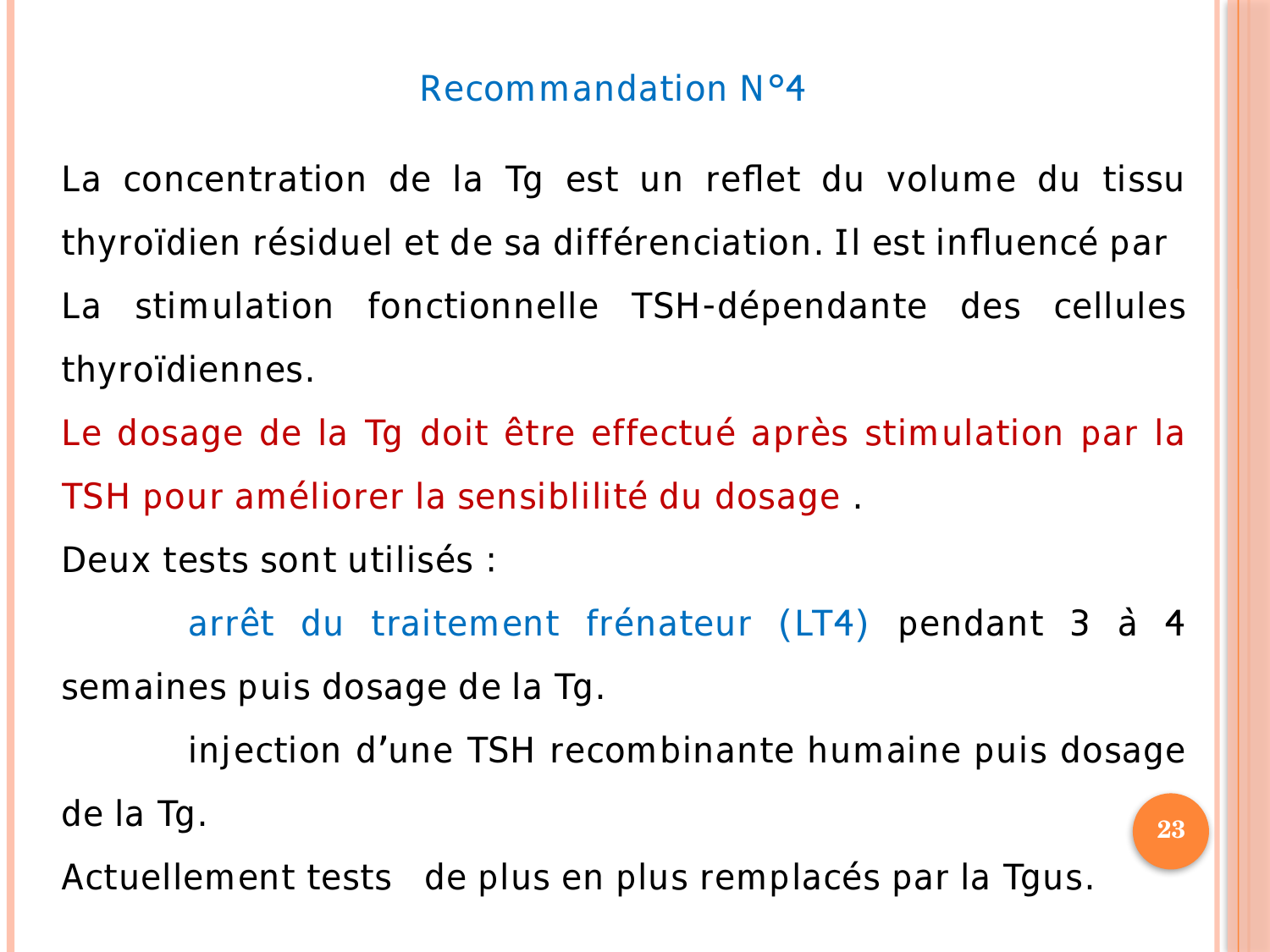

Recommandation N°4
La concentration de la Tg est un reflet du volume du tissu thyroïdien résiduel et de sa différenciation. Il est influencé par
La stimulation fonctionnelle TSH-dépendante des cellules thyroïdiennes.
Le dosage de la Tg doit être effectué après stimulation par la TSH pour améliorer la sensiblilité du dosage .
Deux tests sont utilisés :
	arrêt du traitement frénateur (LT4) pendant 3 à 4 semaines puis dosage de la Tg.
	injection d’une TSH recombinante humaine puis dosage de la Tg.
Actuellement tests   de plus en plus remplacés par la Tgus.
23